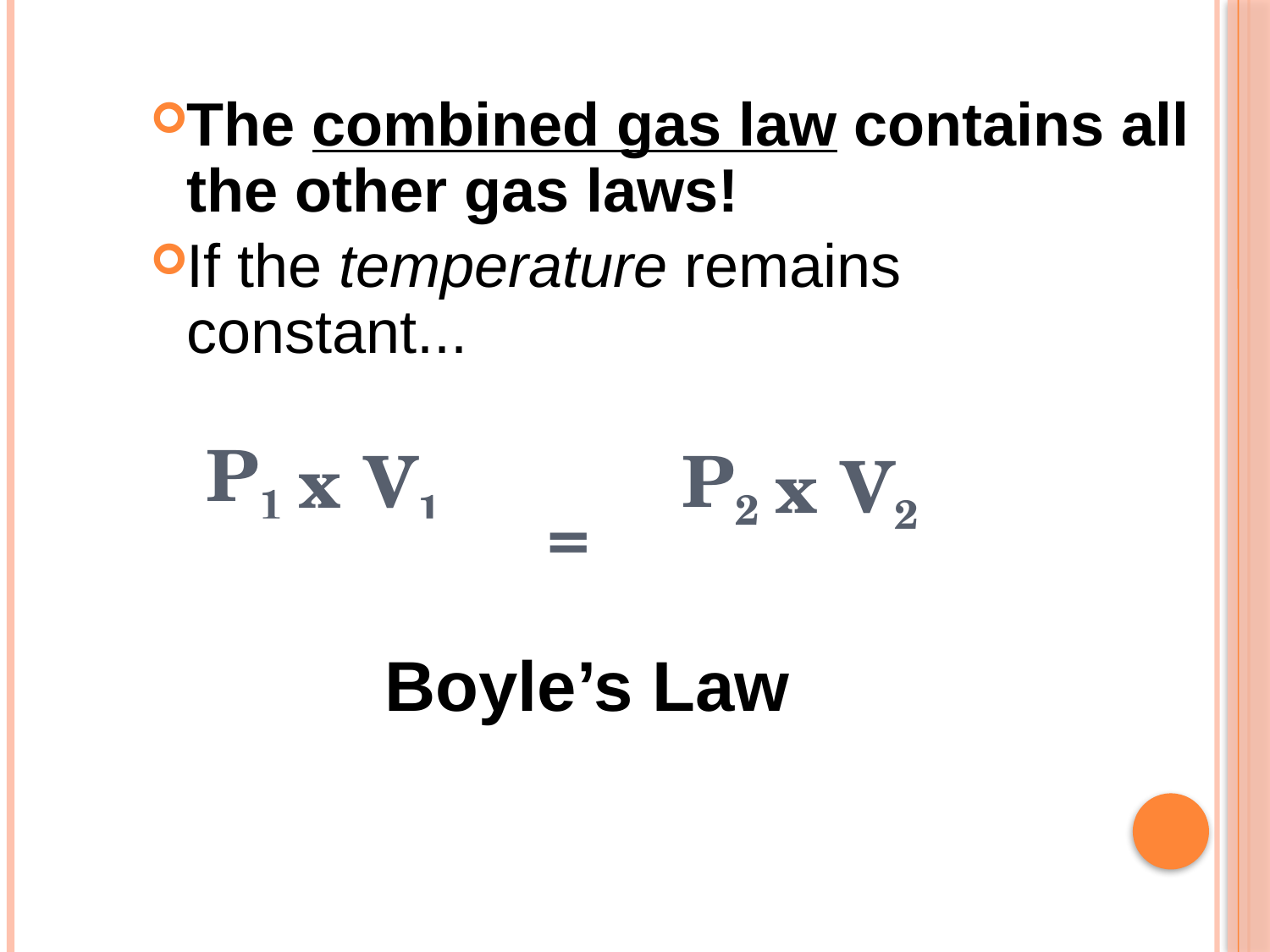

The combined gas law contains all the other gas laws!
If the temperature remains constant...
P1
V1
P2
x
V2
x
=

T1
T2
Boyle’s Law